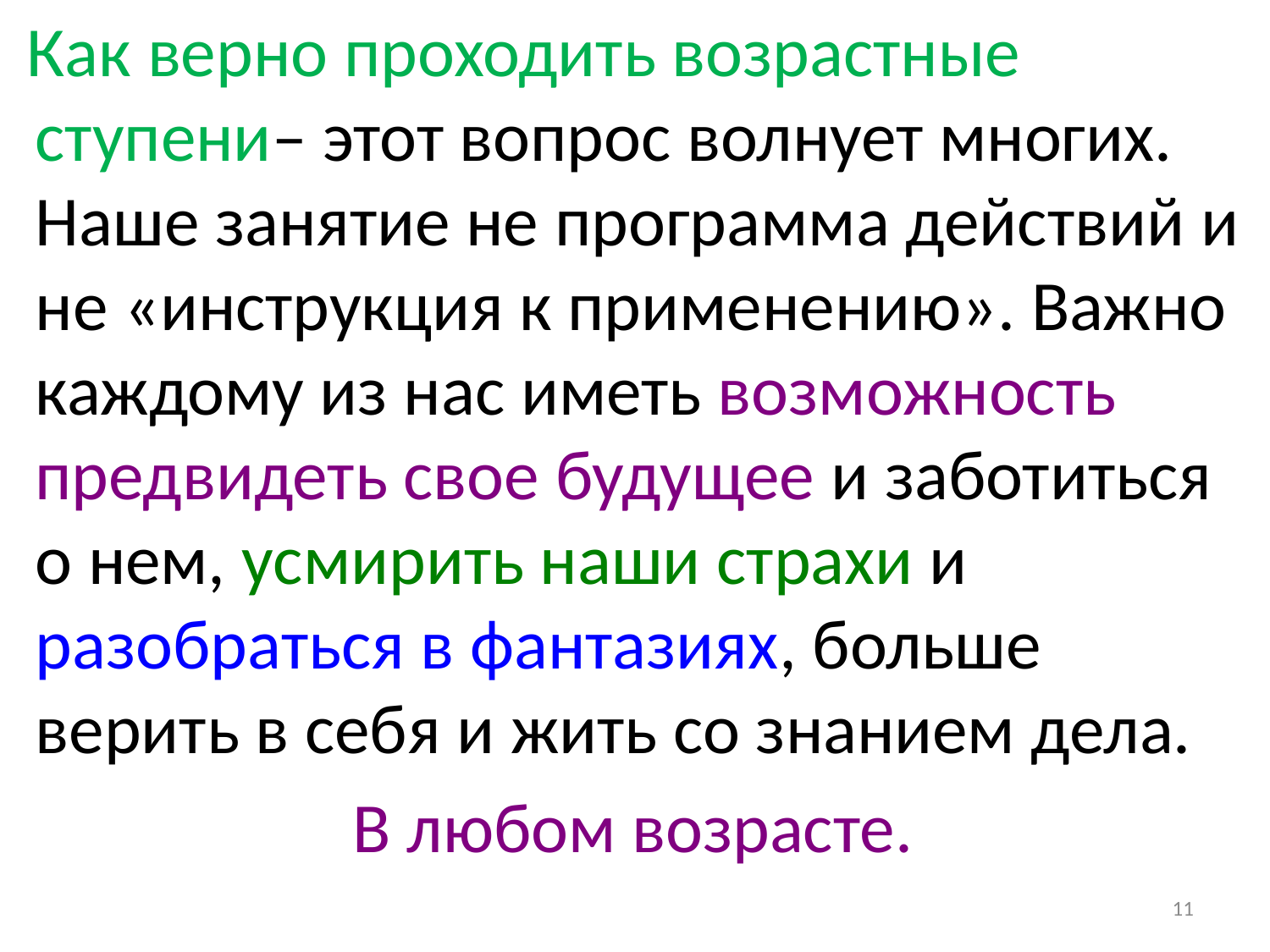

Как верно проходить возрастные ступени– этот вопрос волнует многих. Наше занятие не программа действий и не «инструкция к применению». Важно каждому из нас иметь возможность предвидеть свое будущее и заботиться о нем, усмирить наши страхи и разобраться в фантазиях, больше верить в себя и жить со знанием дела.
                       В любом возрасте.
11